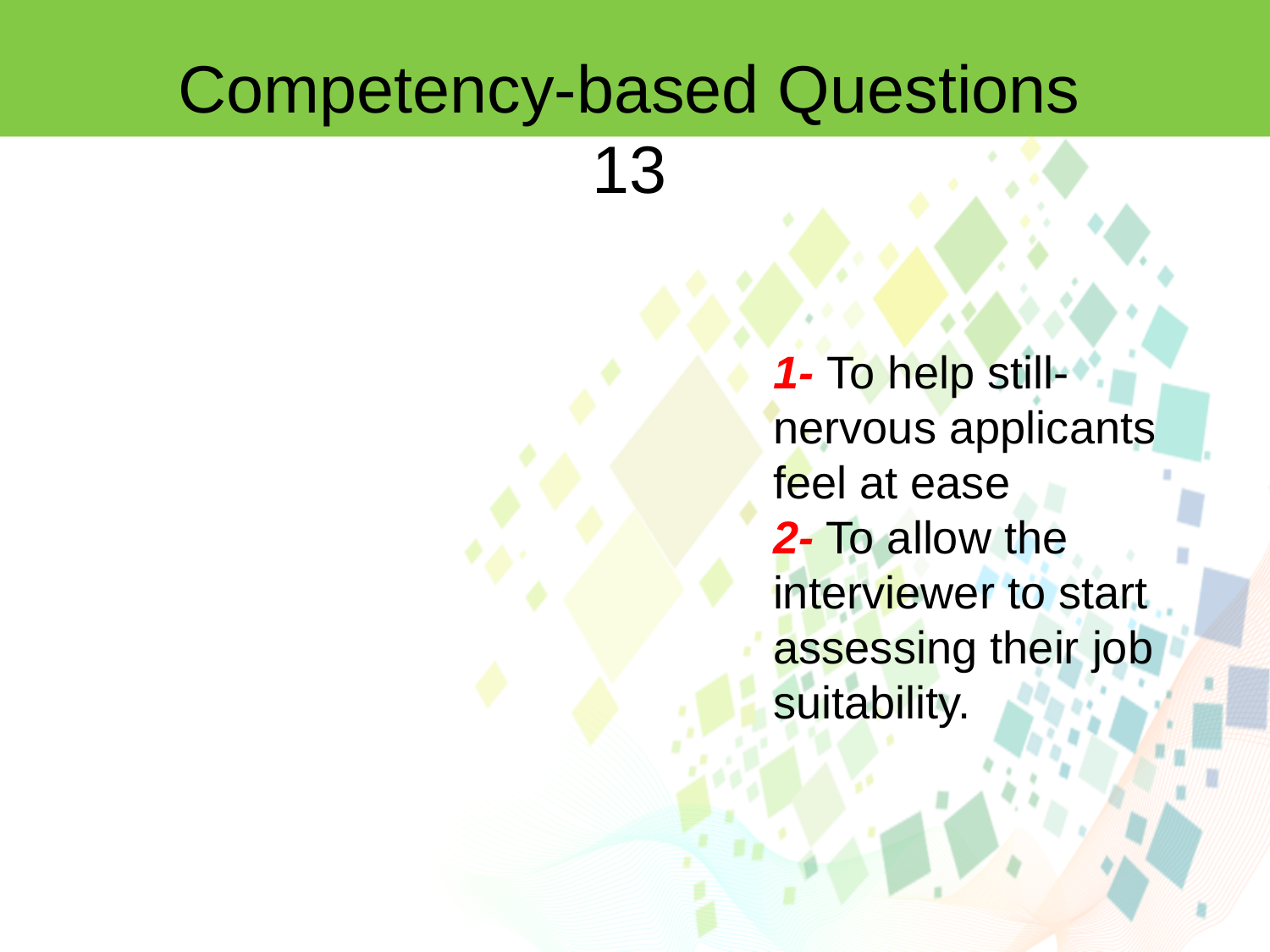

Competency-based Questions 13
1- To help still-nervous applicants feel at ease
2- To allow the interviewer to start assessing their job suitability.